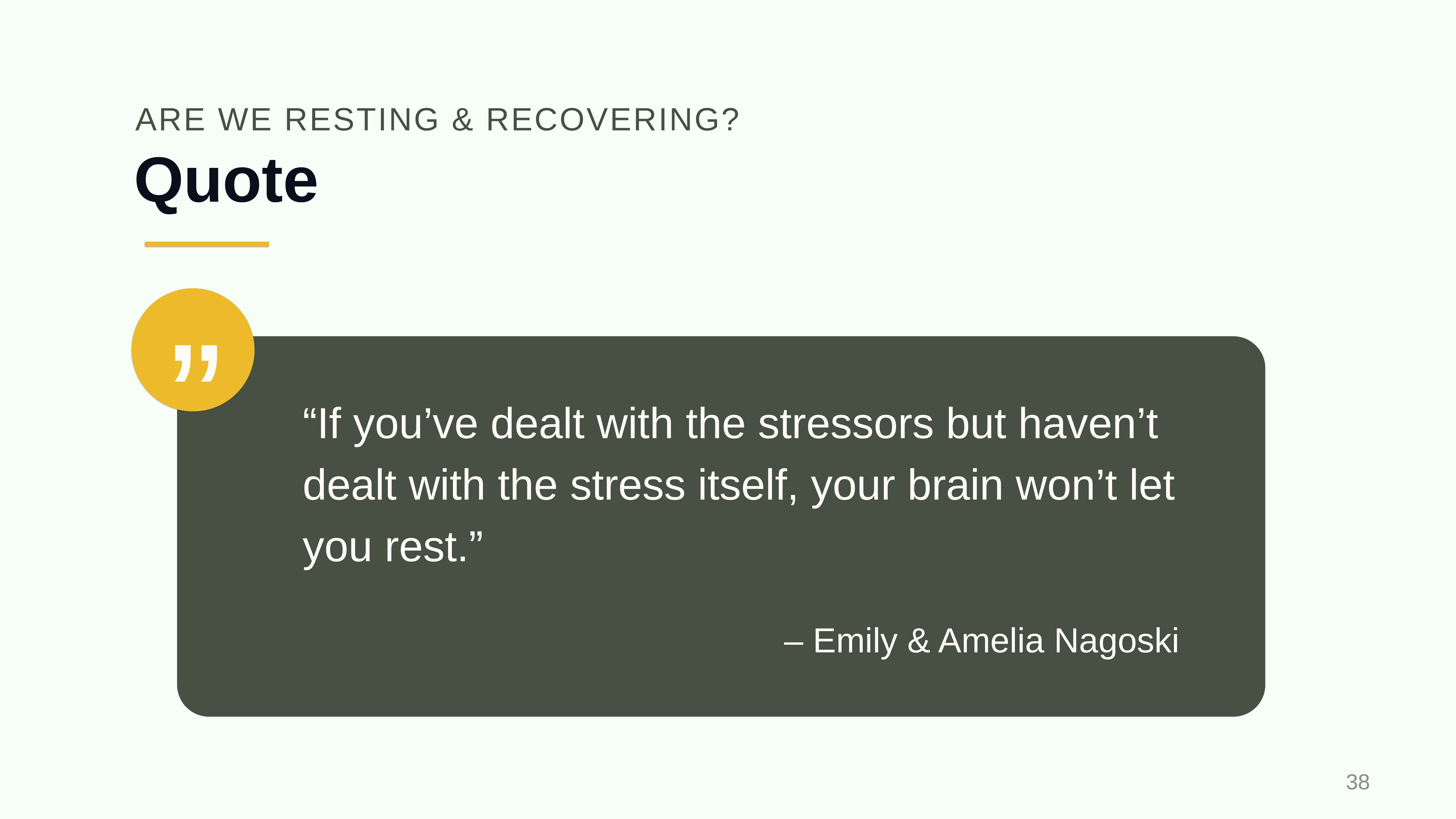

ARE WE RESTING & RECOVERING?
# Quote

”

“If you’ve dealt with the stressors but haven’t dealt with the stress itself, your brain won’t let you rest.”
– Emily & Amelia Nagoski
38